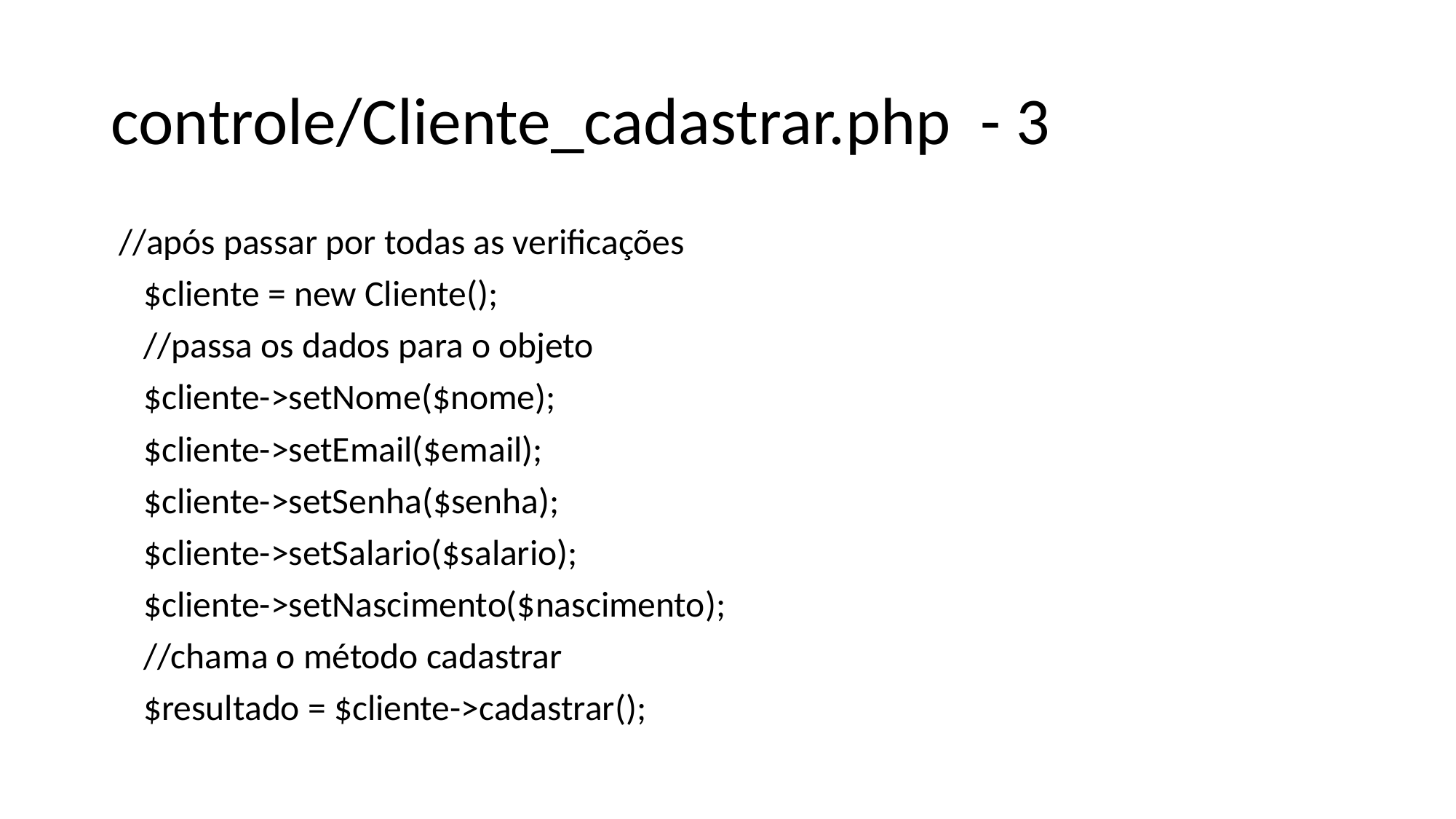

# controle/Cliente_cadastrar.php  - 3
 //após passar por todas as verificações
    $cliente = new Cliente();
    //passa os dados para o objeto
    $cliente->setNome($nome);
    $cliente->setEmail($email);
    $cliente->setSenha($senha);
    $cliente->setSalario($salario);
    $cliente->setNascimento($nascimento);
    //chama o método cadastrar
    $resultado = $cliente->cadastrar();